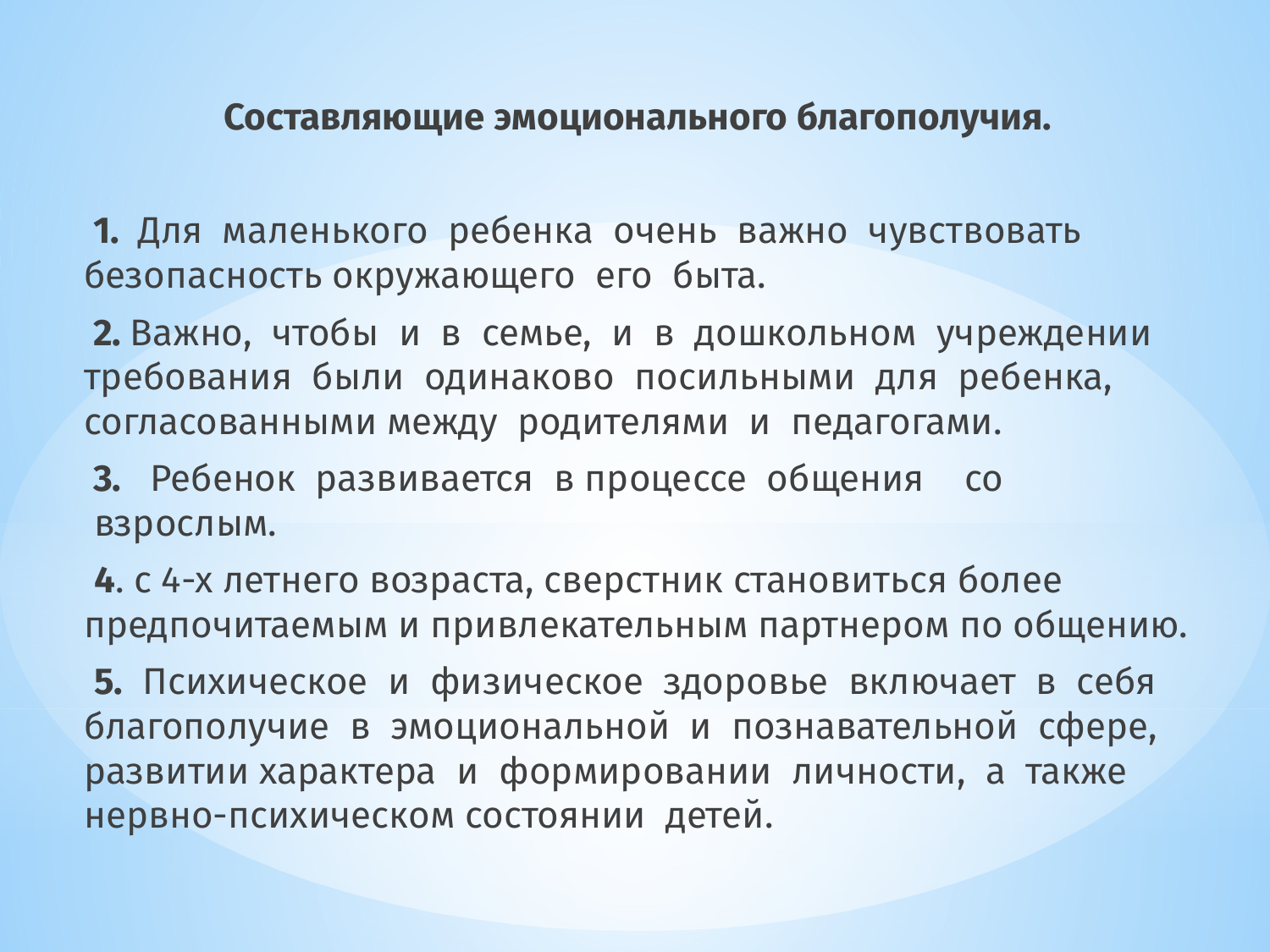

Составляющие эмоционального благополучия.

 1.  Для  маленького  ребенка  очень  важно  чувствовать  безопасность окружающего  его  быта.
 2. Важно,  чтобы  и  в  семье,  и  в  дошкольном  учреждении  требования  были  одинаково  посильными  для  ребенка,  согласованными между  родителями  и  педагогами.
 3.   Ребенок  развивается  в процессе  общения    со  взрослым.
 4. с 4-х летнего возраста, сверстник становиться более предпочитаемым и привлекательным партнером по общению.
 5.  Психическое  и  физическое  здоровье  включает  в  себя  благополучие  в  эмоциональной  и  познавательной  сфере,  развитии характера  и  формировании  личности,  а  также  нервно-психическом состоянии  детей.